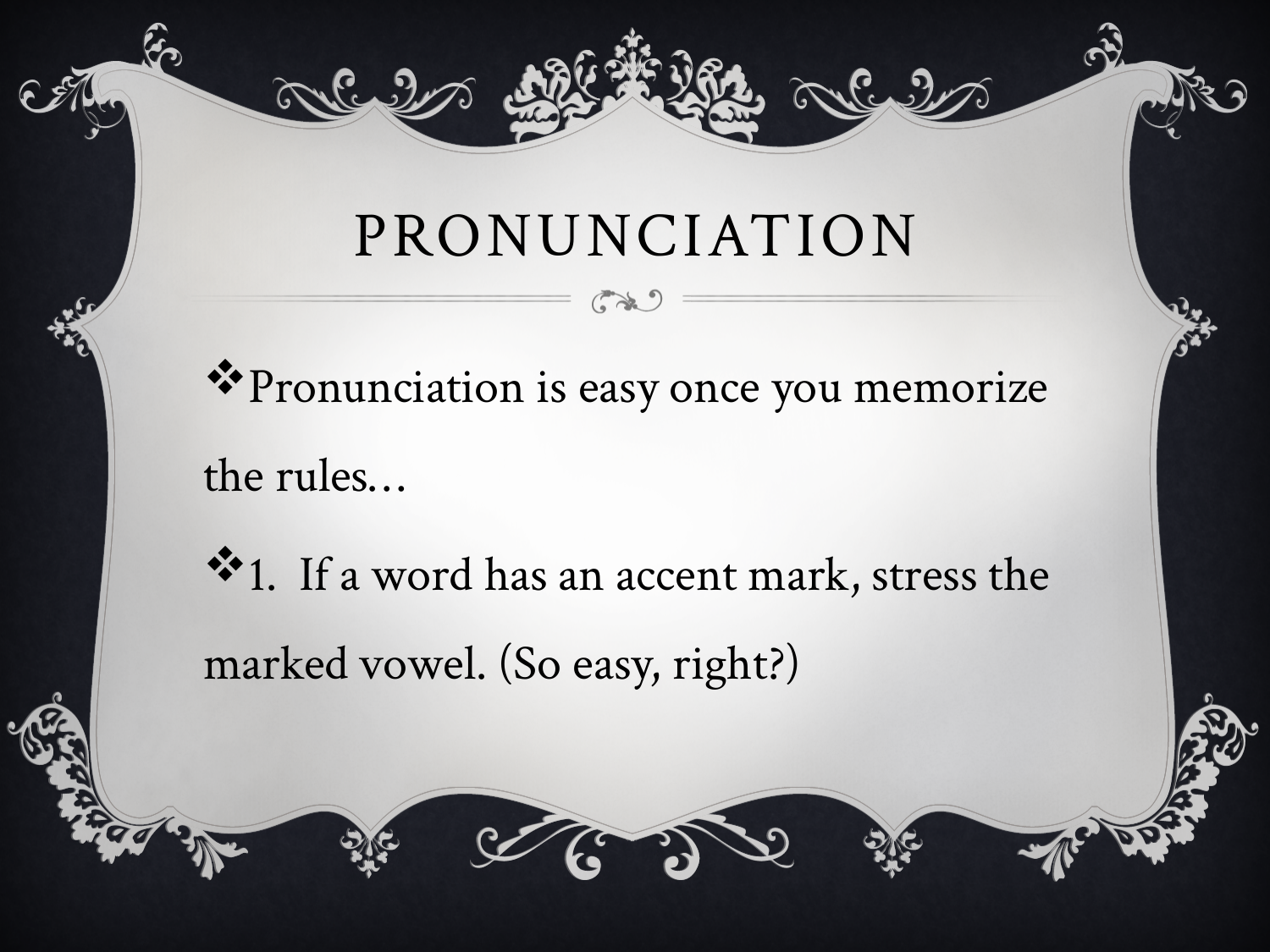

# Pronunciation
Pronunciation is easy once you memorize the rules…
1.  If a word has an accent mark, stress the marked vowel. (So easy, right?)